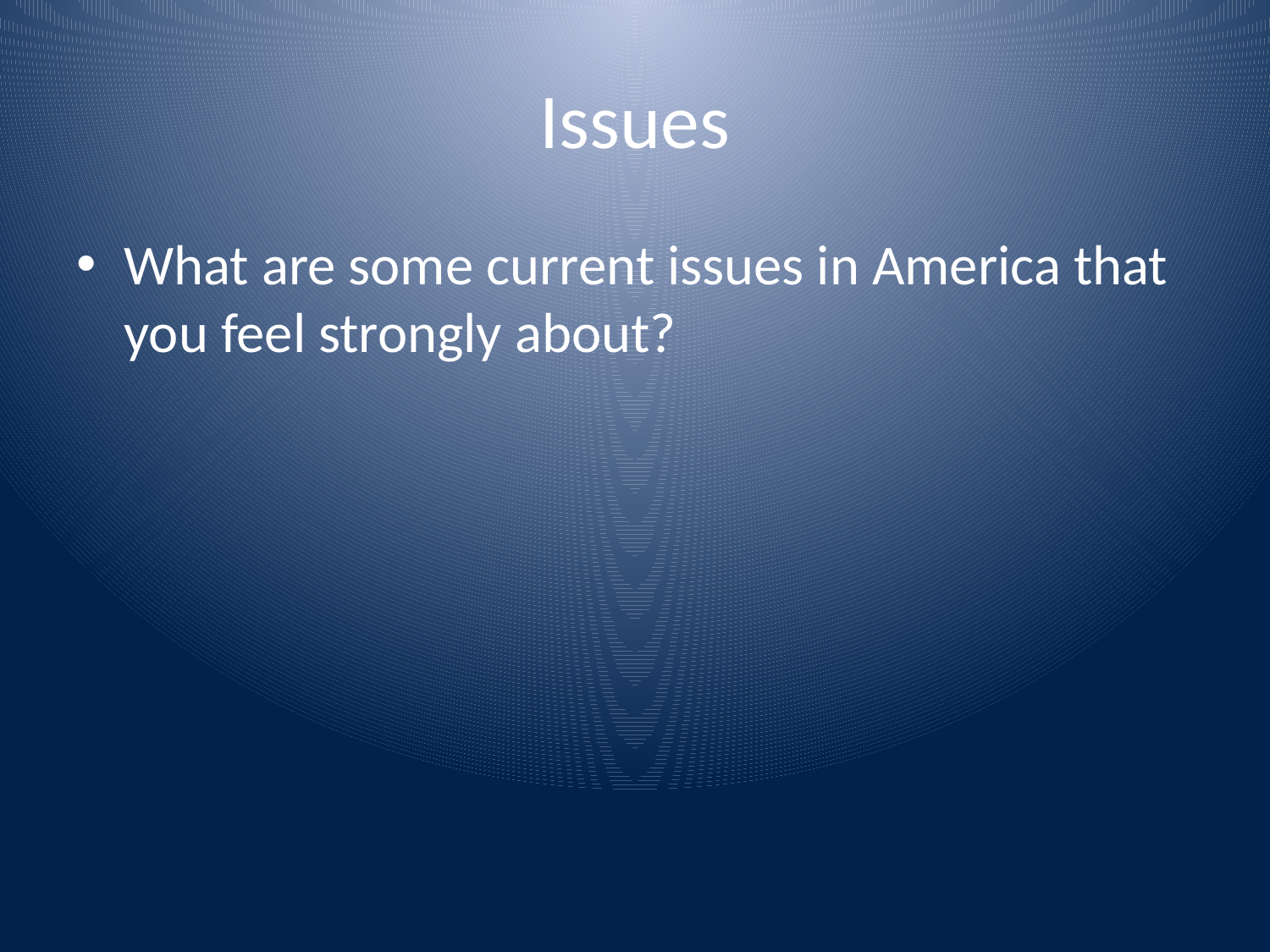

# Issues
What are some current issues in America that you feel strongly about?